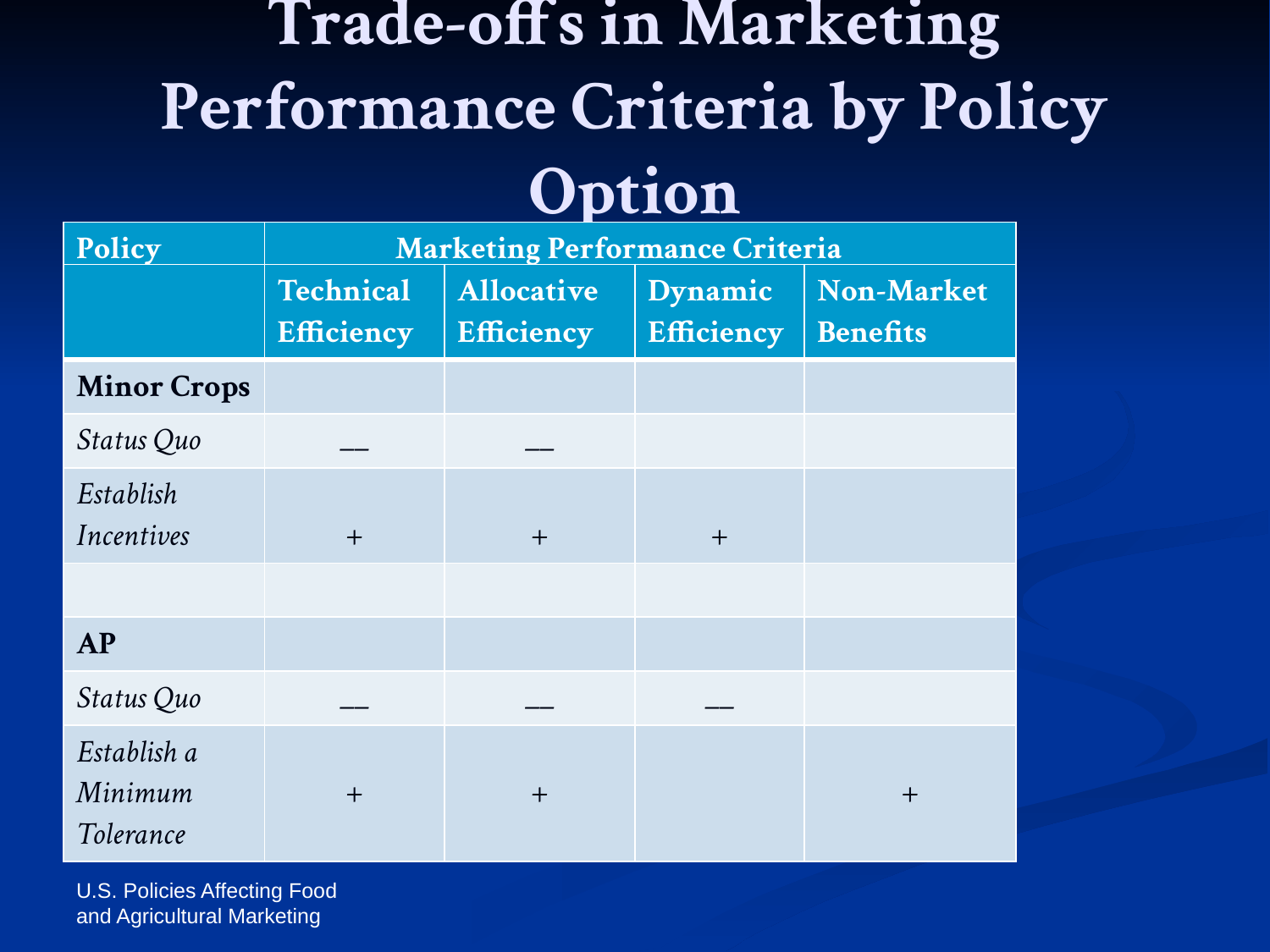

# Trade-offs in Marketing Performance Criteria by Policy Option
| Policy | Marketing Performance Criteria |
| --- | --- |
|  | Technical Efficiency | Allocative Efficiency | Dynamic Efficiency | Non-Market Benefits |
| --- | --- | --- | --- | --- |
| Minor Crops |  |  |  |  |
| Status Quo | \_\_ | \_\_ |  |  |
| Establish Incentives | + | + | + |  |
|  |  |  |  |  |
| AP |  |  |  |  |
| Status Quo | \_\_ | \_\_ | \_\_ |  |
| Establish a Minimum Tolerance | + | + |  | + |
U.S. Policies Affecting Food
and Agricultural Marketing